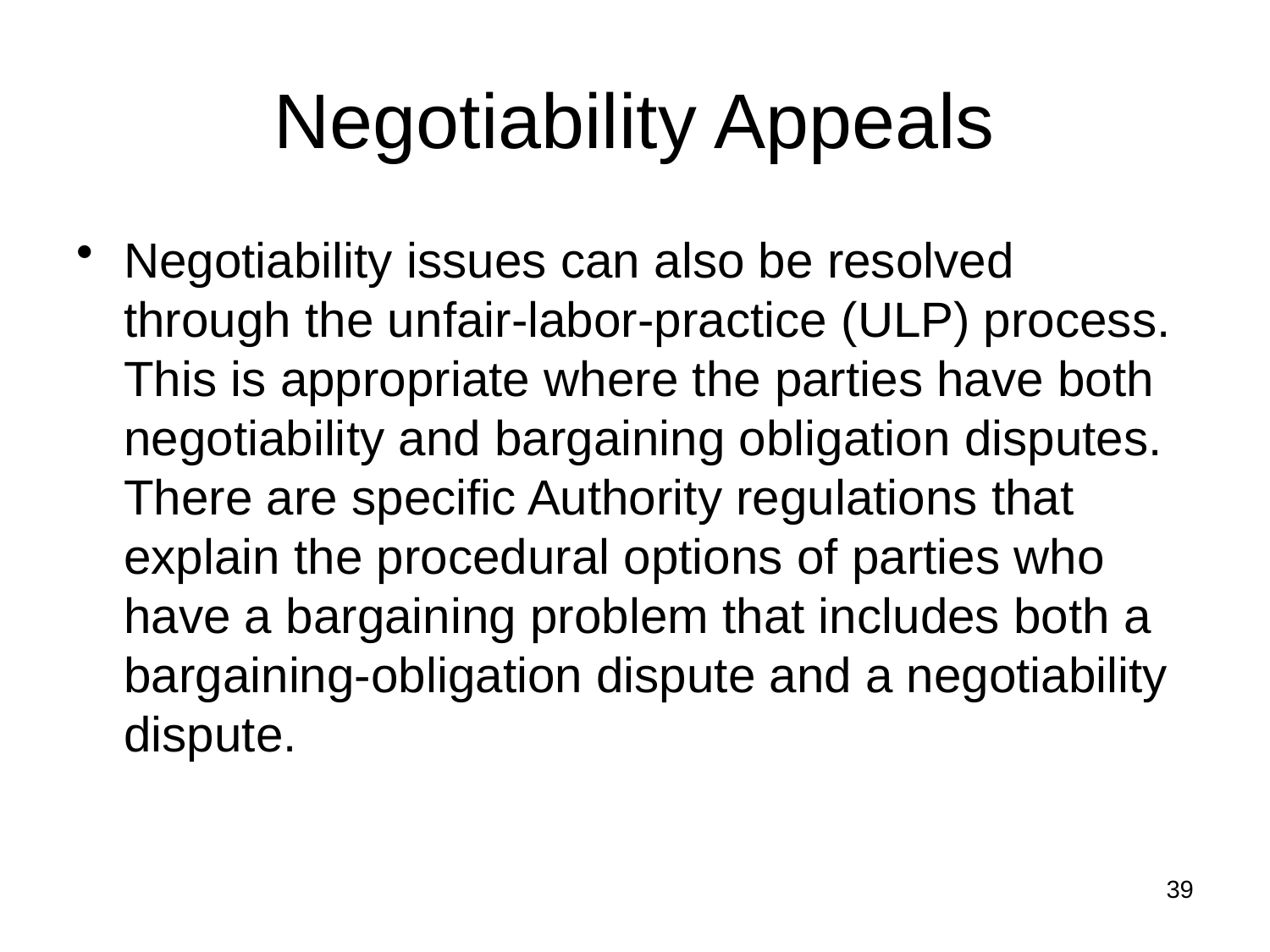

# Negotiability Appeals
Negotiability issues can also be resolved through the unfair-labor-practice (ULP) process. This is appropriate where the parties have both negotiability and bargaining obligation disputes. There are specific Authority regulations that explain the procedural options of parties who have a bargaining problem that includes both a bargaining-obligation dispute and a negotiability dispute.
39